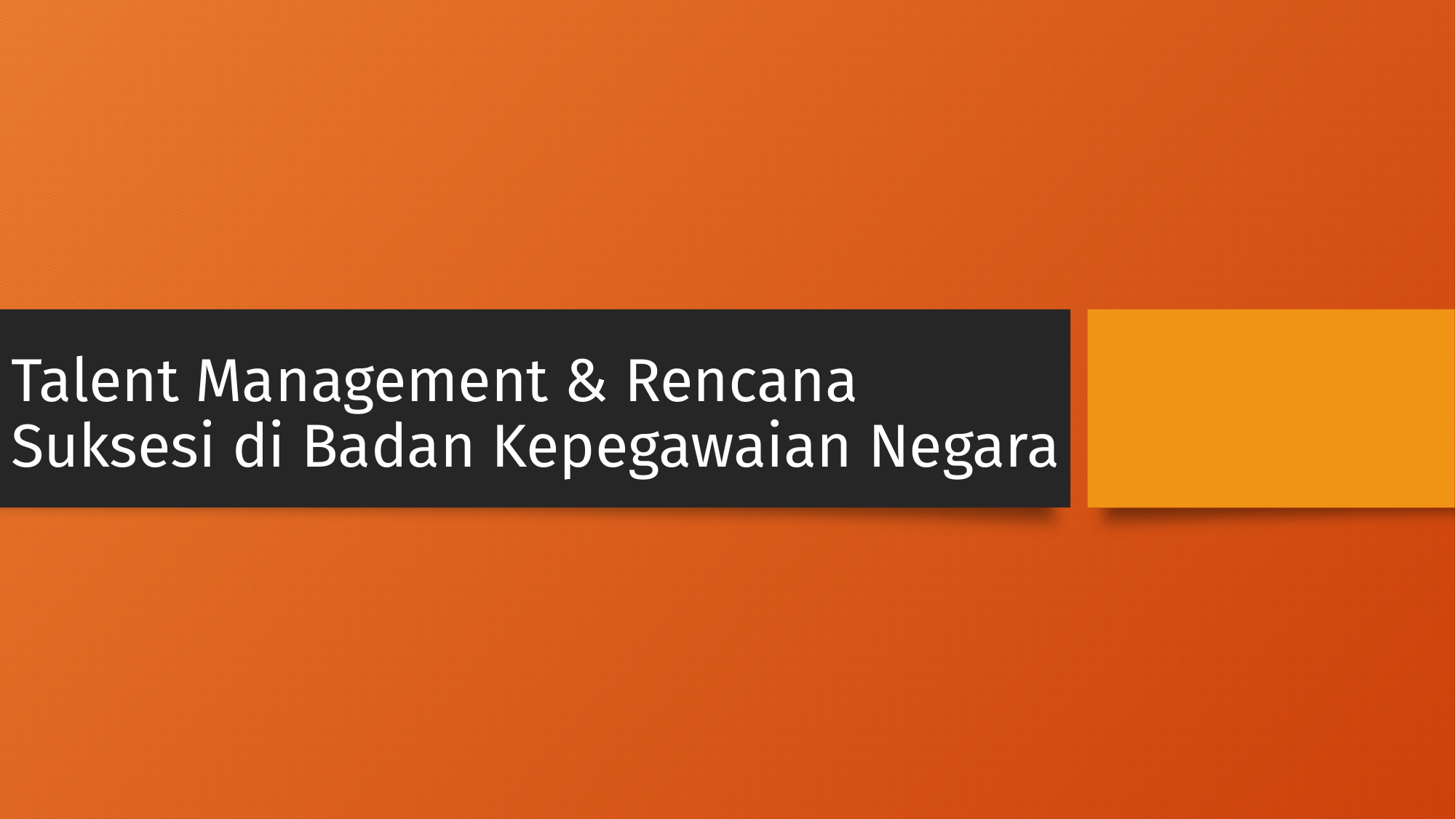

# Talent Management & Rencana Suksesi di Badan Kepegawaian Negara